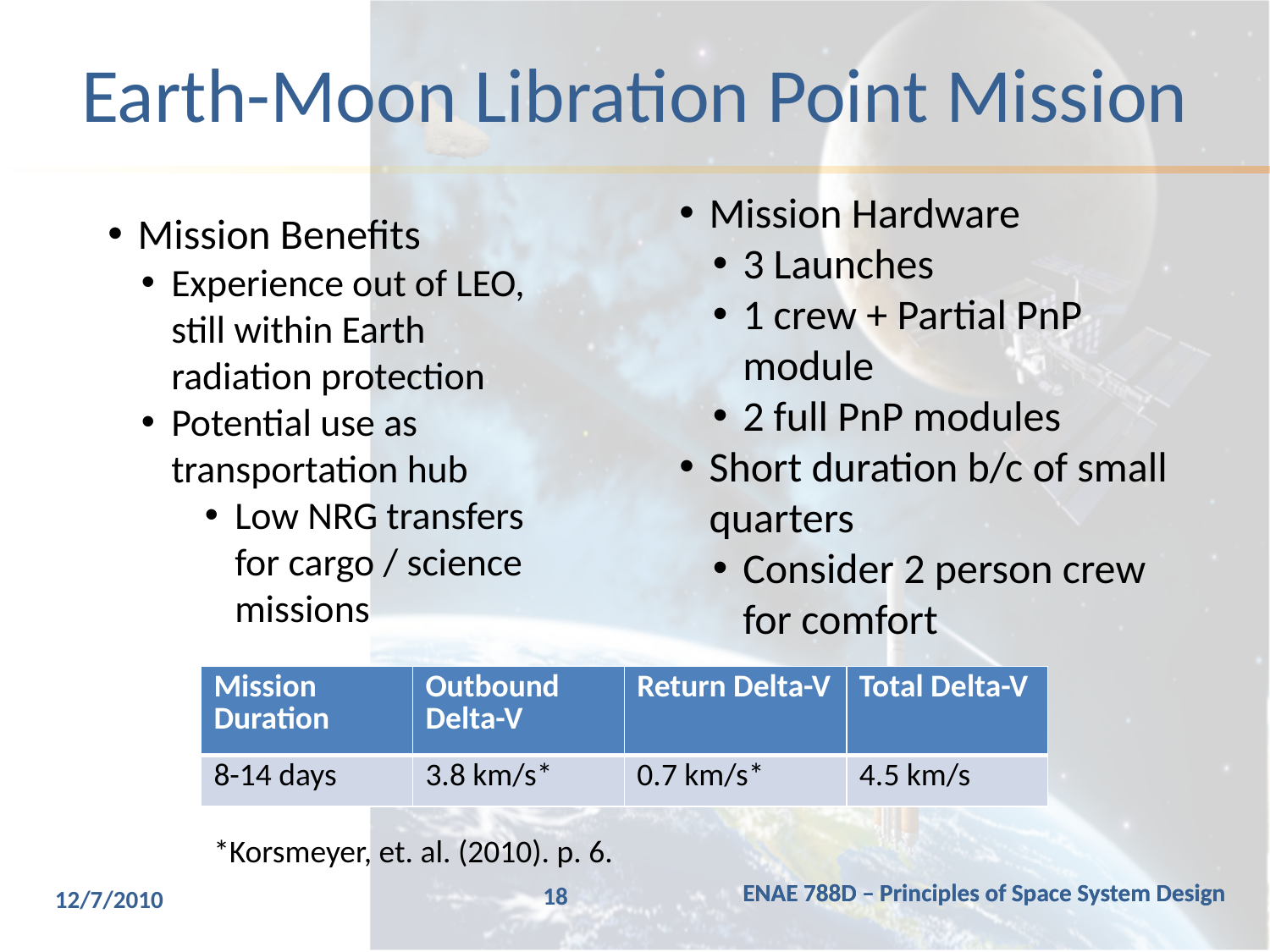

# Earth-Moon Libration Point Mission
Mission Hardware
3 Launches
1 crew + Partial PnP module
2 full PnP modules
Short duration b/c of small quarters
Consider 2 person crew for comfort
Mission Benefits
Experience out of LEO, still within Earth radiation protection
Potential use as transportation hub
Low NRG transfers for cargo / science missions
| Mission Duration | Outbound Delta-V | Return Delta-V | Total Delta-V |
| --- | --- | --- | --- |
| 8-14 days | 3.8 km/s\* | 0.7 km/s\* | 4.5 km/s |
*Korsmeyer, et. al. (2010). p. 6.